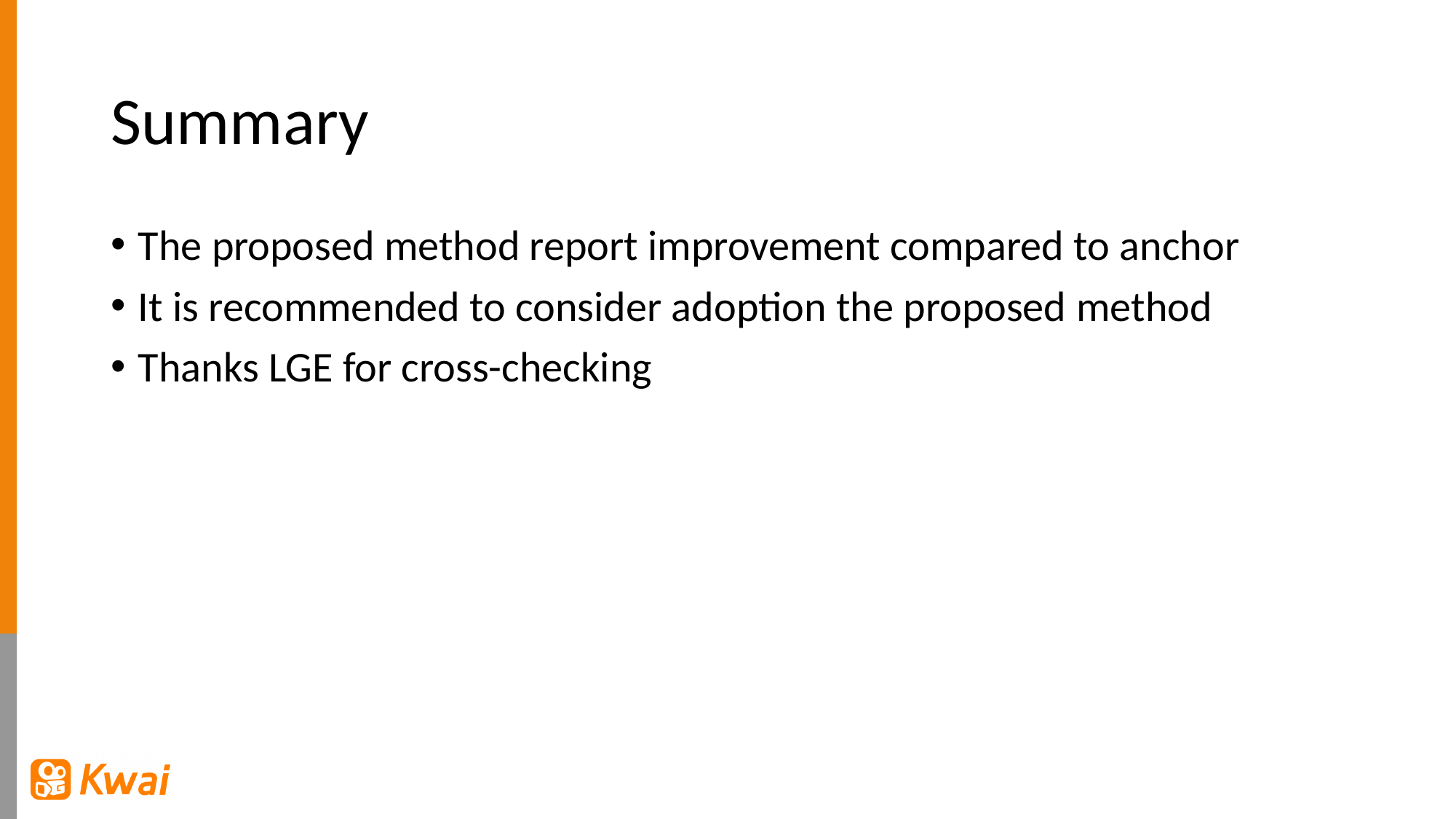

# Summary
The proposed method report improvement compared to anchor
It is recommended to consider adoption the proposed method
Thanks LGE for cross-checking